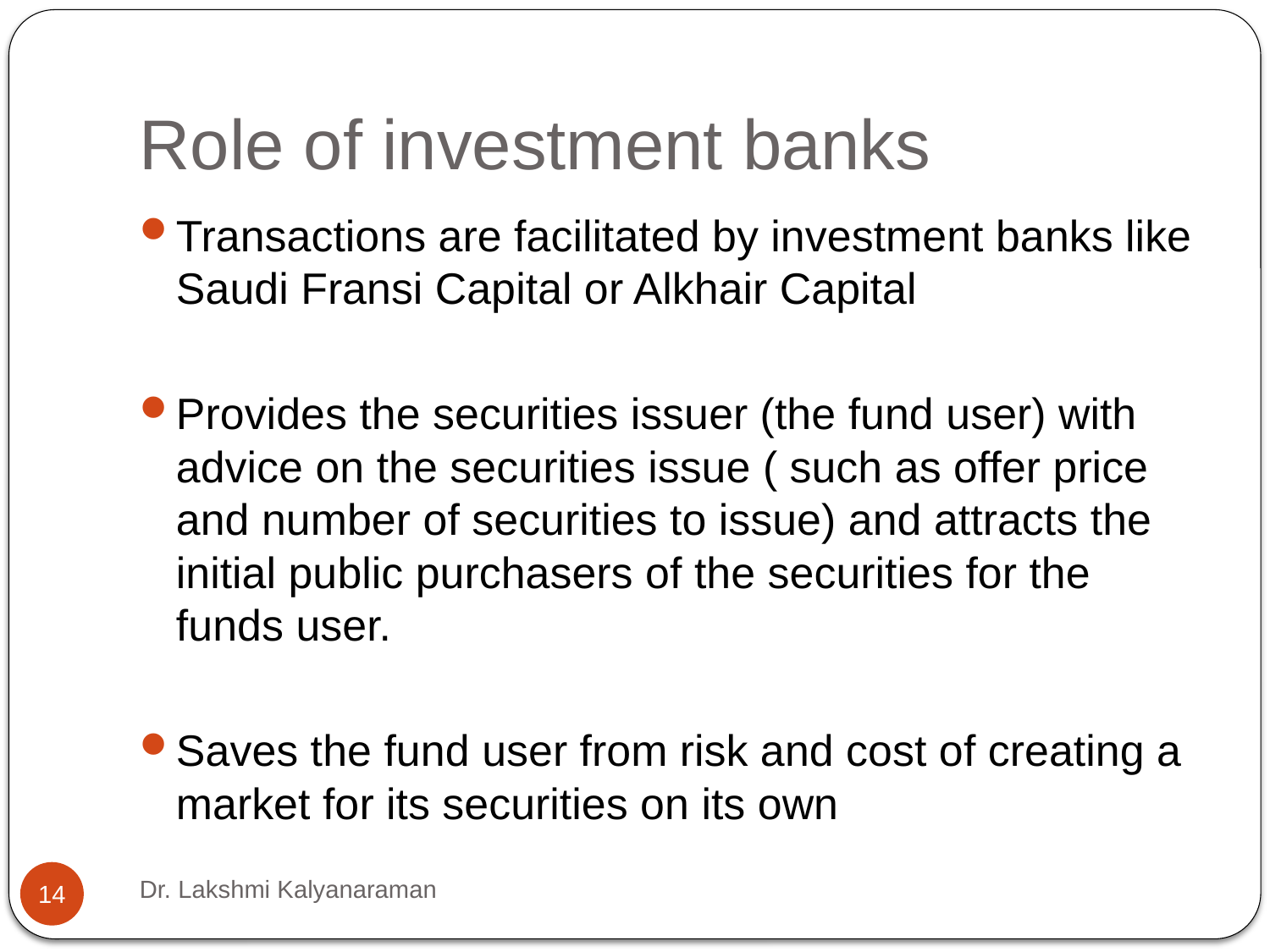

# Role of investment banks
Transactions are facilitated by investment banks like Saudi Fransi Capital or Alkhair Capital

Provides the securities issuer (the fund user) with advice on the securities issue ( such as offer price and number of securities to issue) and attracts the initial public purchasers of the securities for the funds user.

Saves the fund user from risk and cost of creating a market for its securities on its own

Dr. Lakshmi Kalyanaraman
14